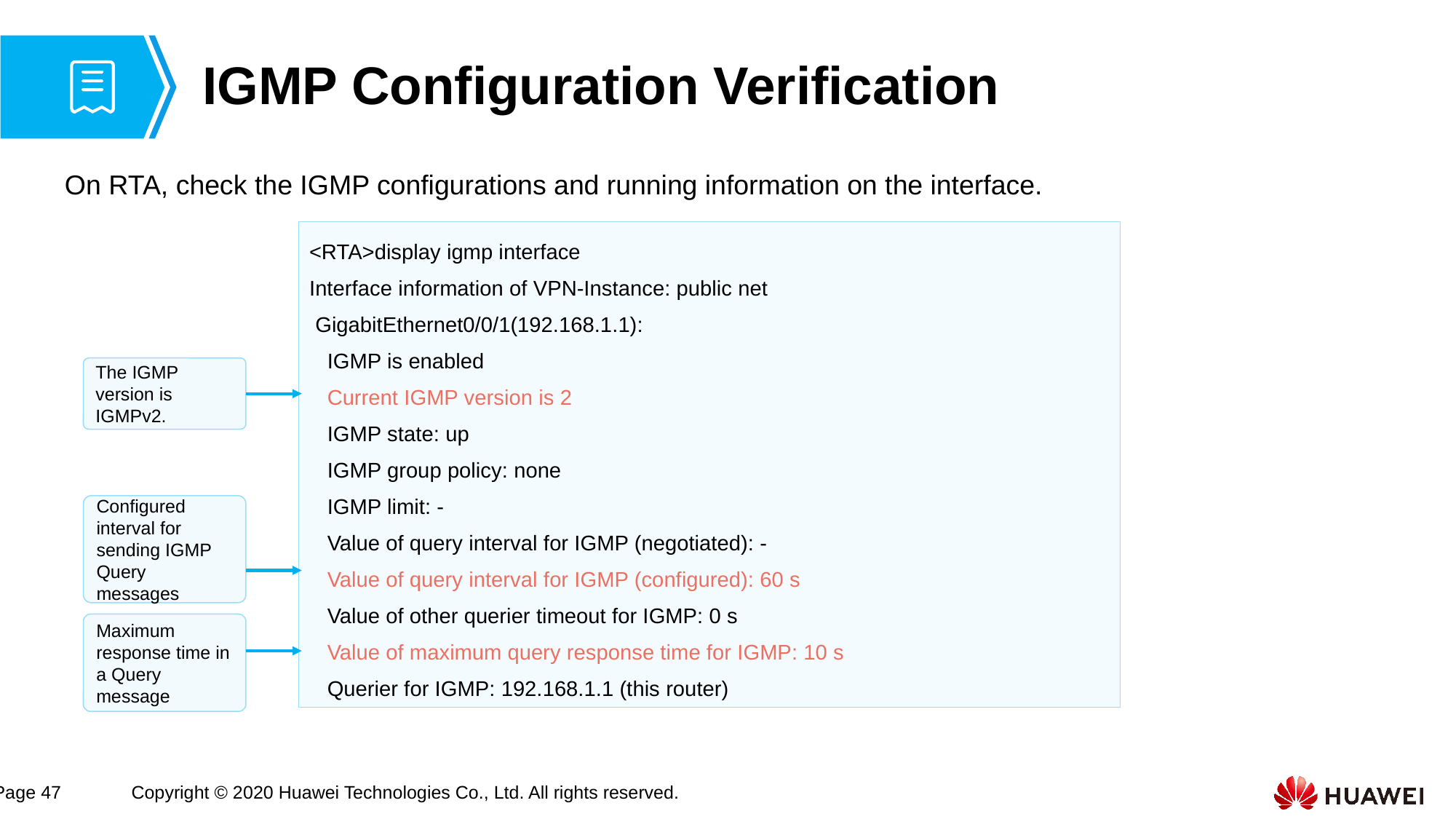

# IGMP Configuration Verification
On RTA, check the IGMP configurations and running information on the interface.
<RTA>display igmp interface
Interface information of VPN-Instance: public net
 GigabitEthernet0/0/1(192.168.1.1):
   IGMP is enabled
   Current IGMP version is 2
   IGMP state: up
   IGMP group policy: none
   IGMP limit: -
   Value of query interval for IGMP (negotiated): -
   Value of query interval for IGMP (configured): 60 s
   Value of other querier timeout for IGMP: 0 s
   Value of maximum query response time for IGMP: 10 s
   Querier for IGMP: 192.168.1.1 (this router)
The IGMP version is IGMPv2.
Configured interval for sending IGMP Query messages
Maximum response time in a Query message